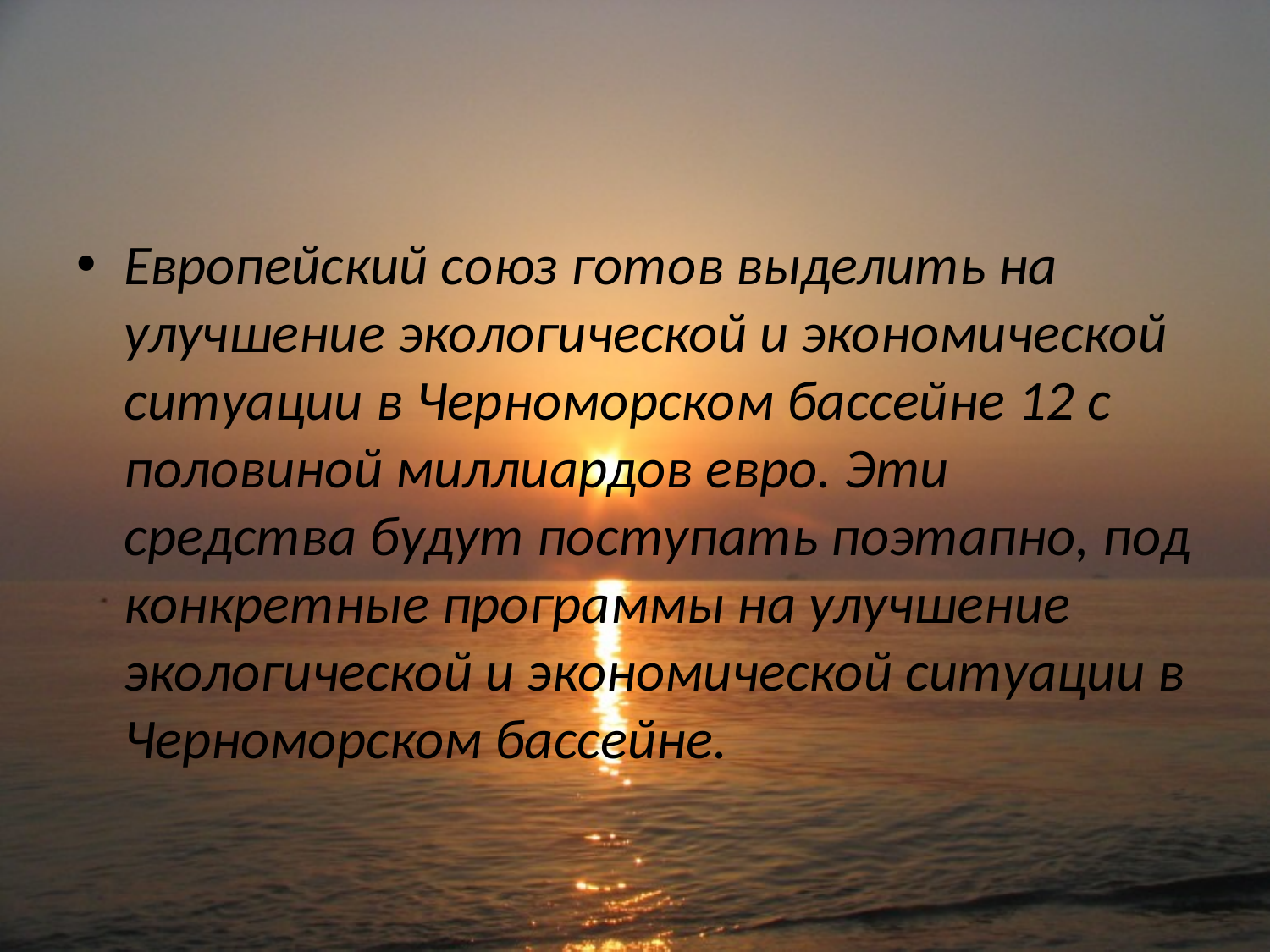

Европейский союз готов выделить на улучшение экологической и экономической ситуации в Черноморском бассейне 12 с половиной миллиардов евро. Эти средства будут поступать поэтапно, под конкретные программы на улучшение экологической и экономической ситуации в Черноморском бассейне.